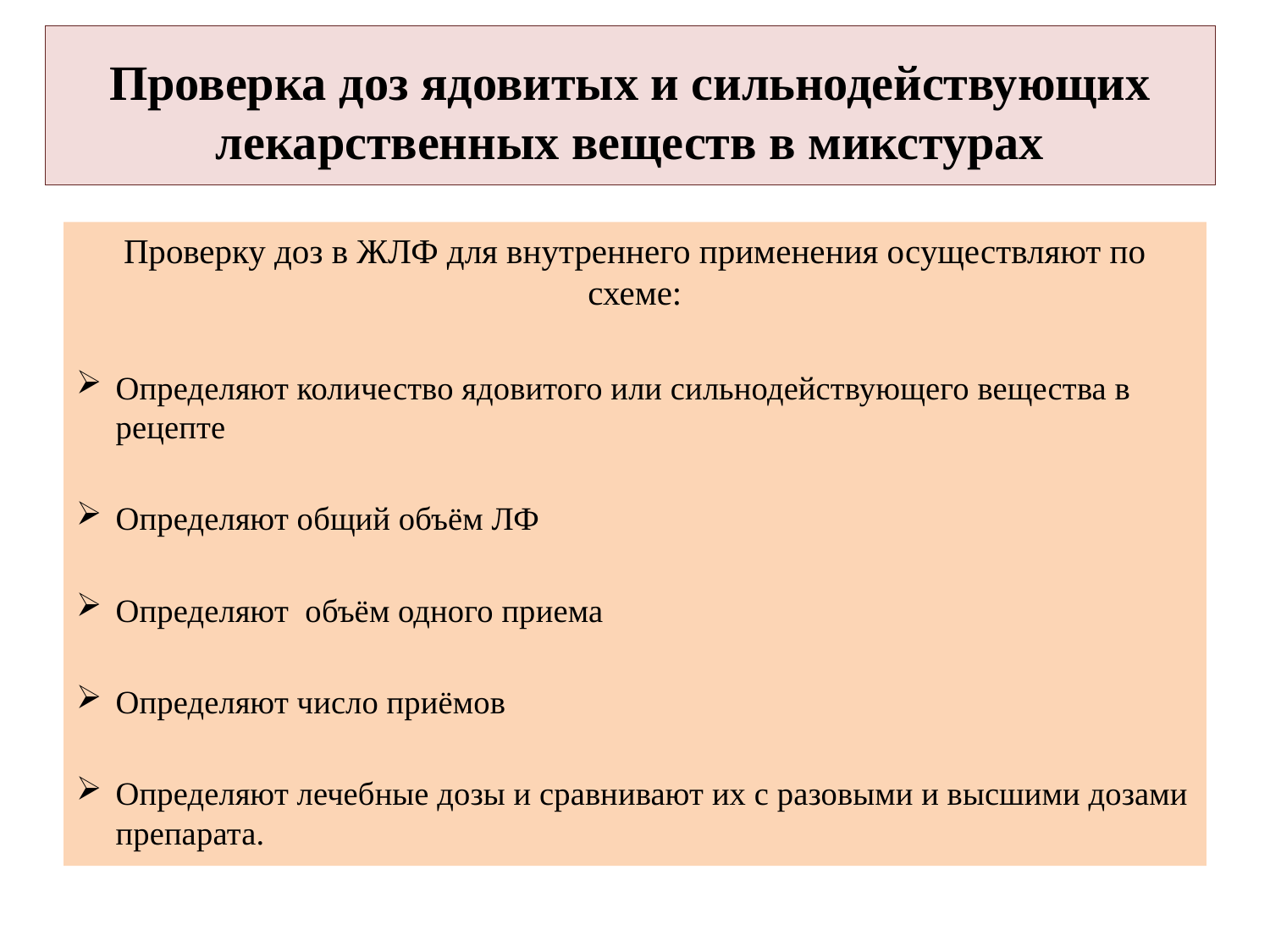

# Проверка доз ядовитых и сильнодействующих лекарственных веществ в микстурах
Проверку доз в ЖЛФ для внутреннего применения осуществляют по схеме:

Определяют количество ядовитого или сильнодействующего вещества в рецепте

Определяют общий объём ЛФ

Определяют  объём одного приема

Определяют число приёмов

Определяют лечебные дозы и сравнивают их с разовыми и высшими дозами препарата.